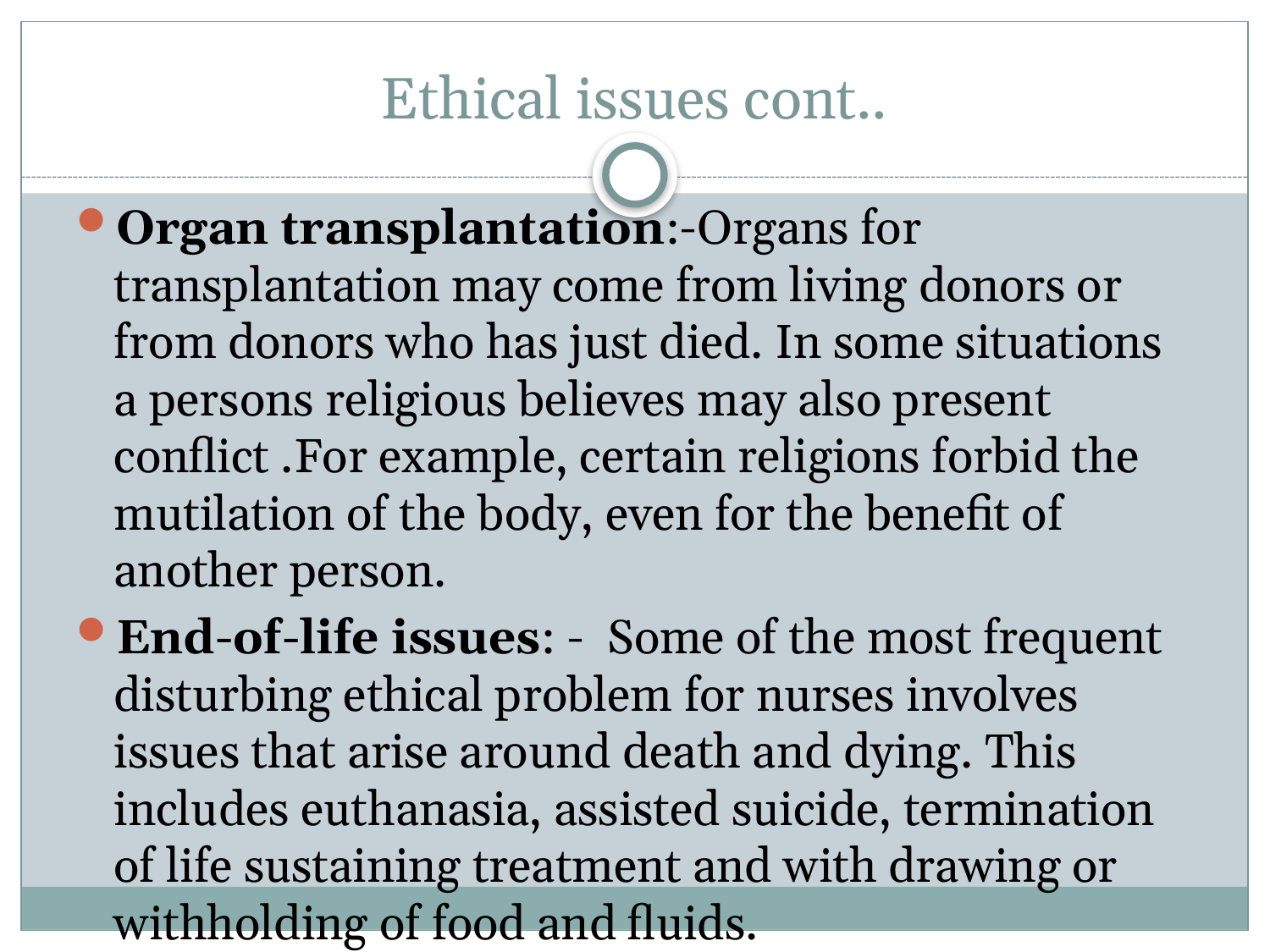

# Ethical issues cont..
Organ transplantation:-Organs for transplantation may come from living donors or from donors who has just died. In some situations a persons religious believes may also present conflict .For example, certain religions forbid the mutilation of the body, even for the benefit of another person.
End-of-life issues: -  Some of the most frequent disturbing ethical problem for nurses involves issues that arise around death and dying. This includes euthanasia, assisted suicide, termination of life sustaining treatment and with drawing or withholding of food and fluids.